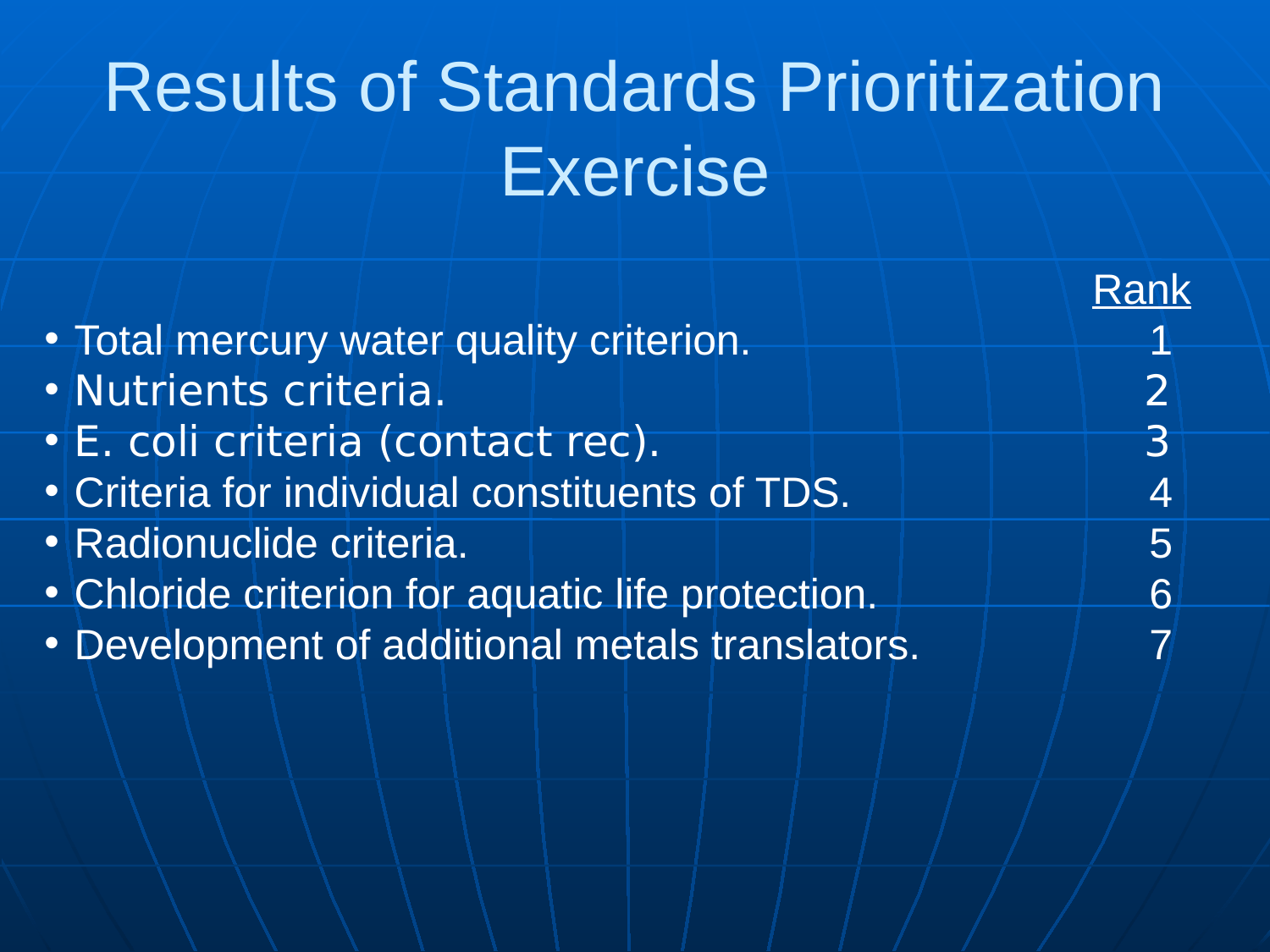

# Results of Standards Prioritization Exercise

						   Rank
Total mercury water quality criterion.	 		     1
Nutrients criteria.						    2
E. coli criteria (contact rec).				    3
Criteria for individual constituents of TDS.			     4
Radionuclide criteria.						     5
Chloride criterion for aquatic life protection.		     6
Development of additional metals translators.		     7